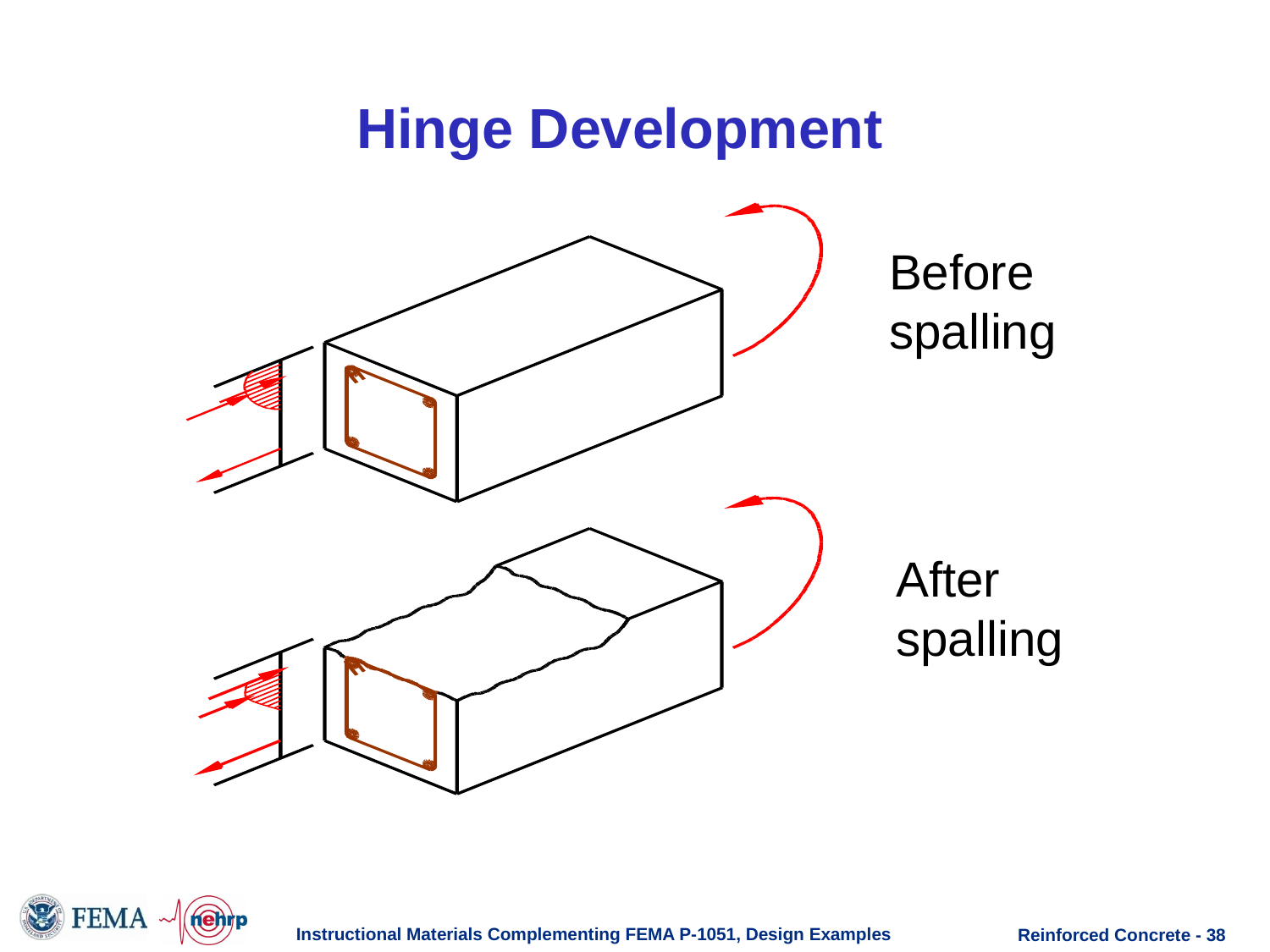

# Hinge Development

Before
spalling

After
spalling

Instructional Materials Complementing FEMA P-1051, Design Examples